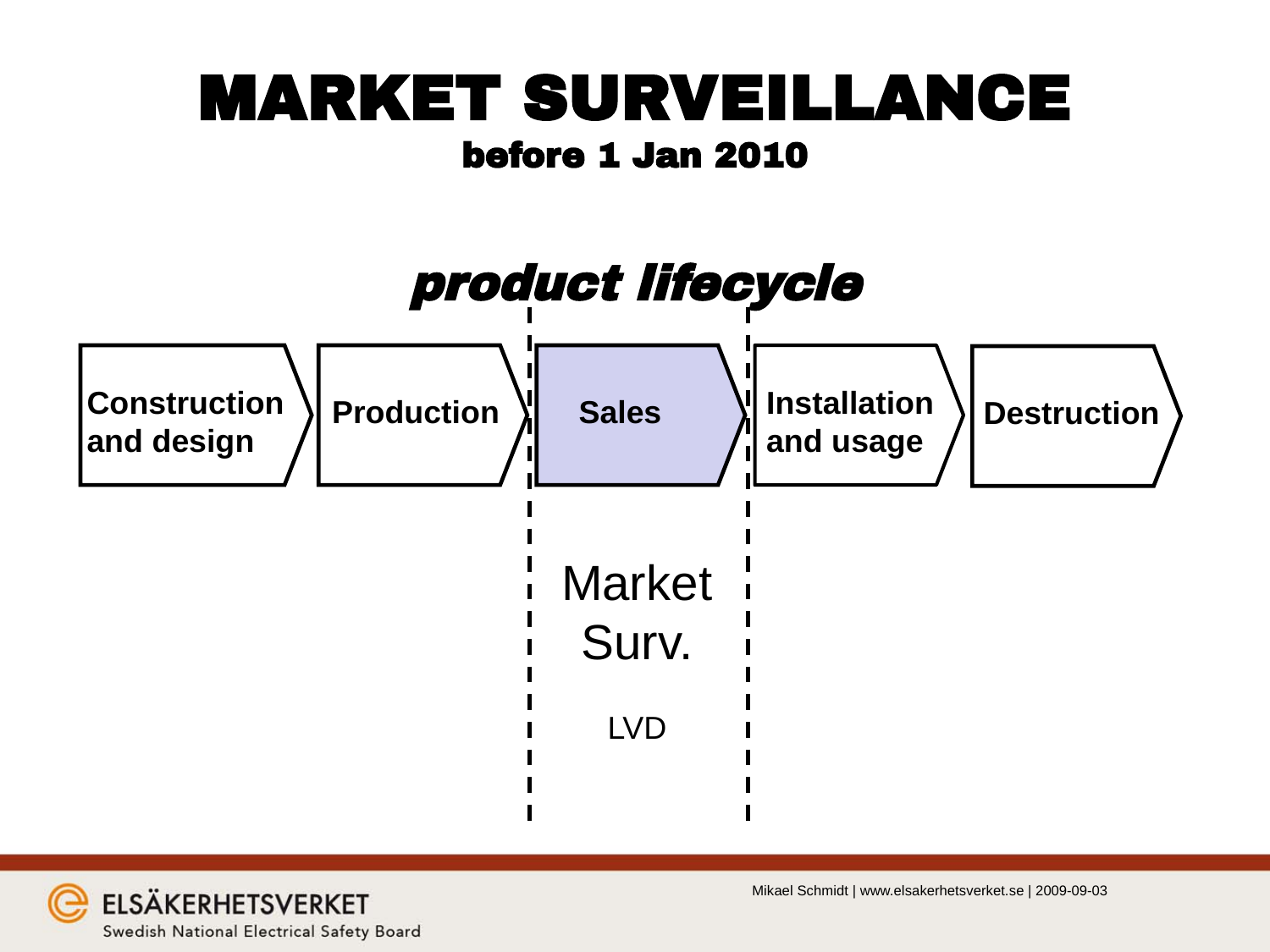

# MARKET SURVEILLANCE before 1 Jan 2010 product lifecycle

Construction
and design
Installation
and usage
Production
Sales
Destruction
Market
Surv.

LVD
Mikael Schmidt | www.elsakerhetsverket.se | 2009-09-03